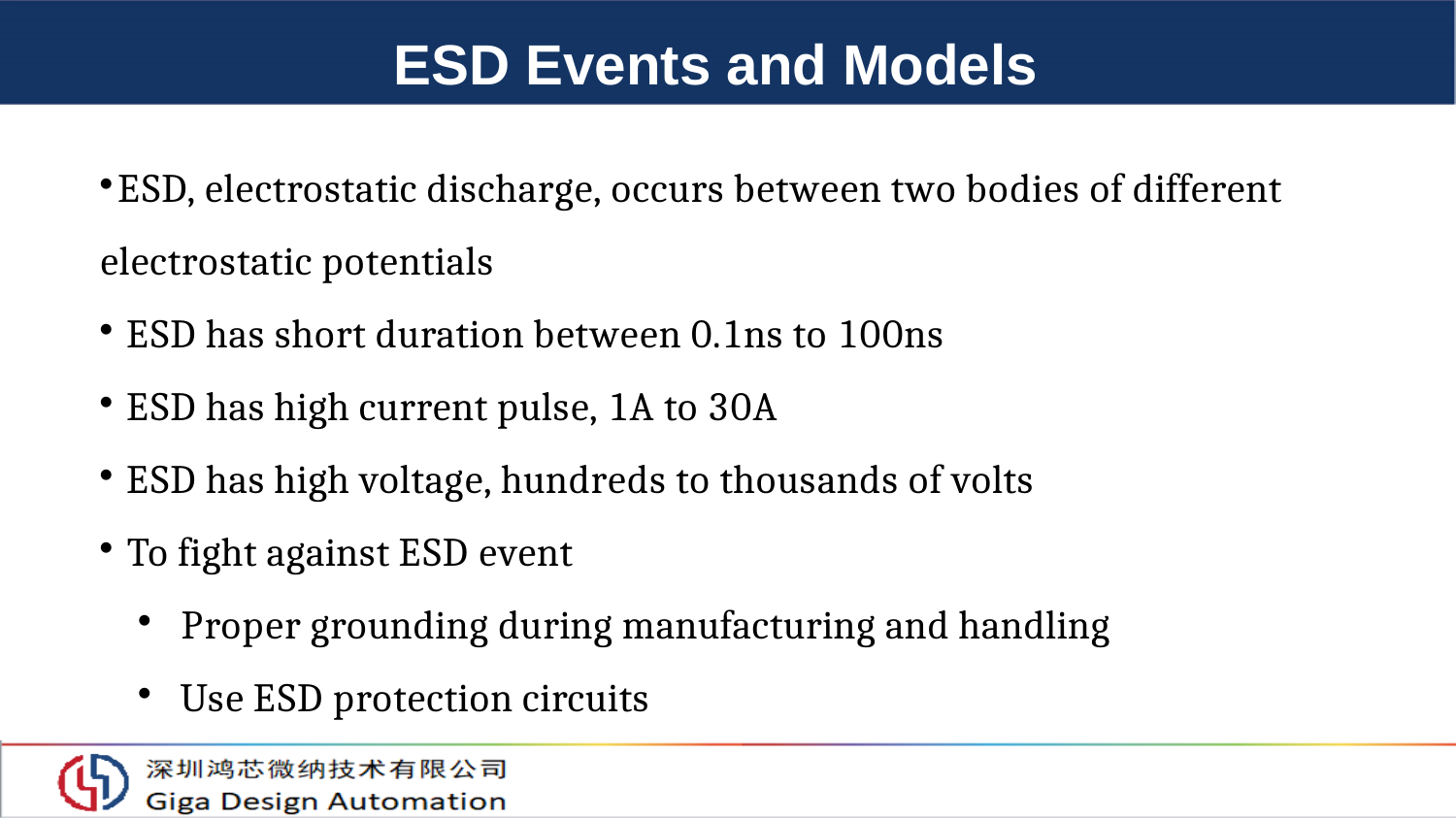

ESD Events and Models
ESD, electrostatic discharge, occurs between two bodies of different electrostatic potentials
 ESD has short duration between 0.1ns to 100ns
 ESD has high current pulse, 1A to 30A
 ESD has high voltage, hundreds to thousands of volts
 To fight against ESD event
 Proper grounding during manufacturing and handling
 Use ESD protection circuits